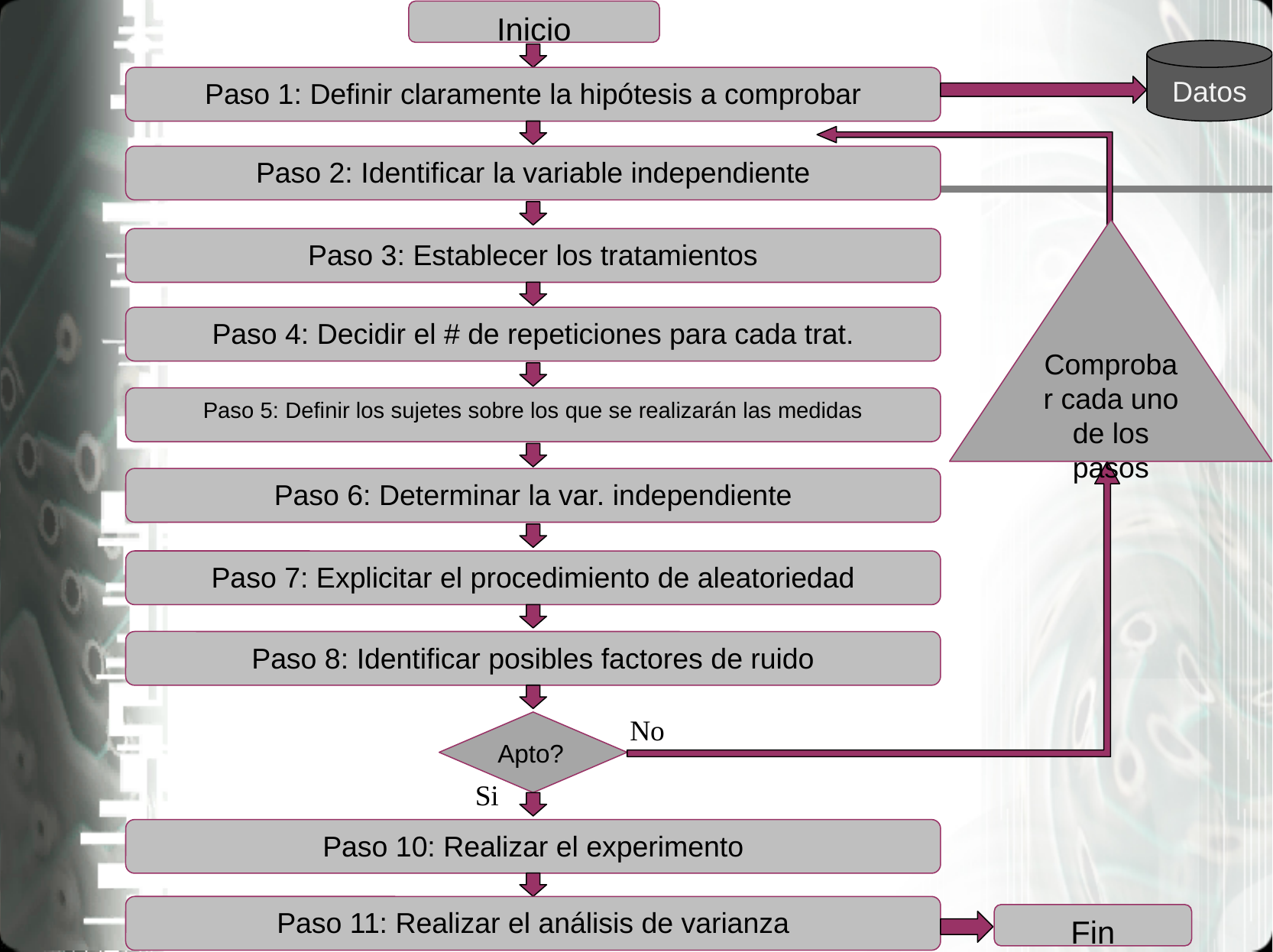

Inicio

Datos

Paso 1: Definir claramente la hipótesis a comprobar

Paso 2: Identificar la variable independiente

Comprobar cada uno de los pasos
Paso 3: Establecer los tratamientos

Paso 4: Decidir el # de repeticiones para cada trat.

Paso 5: Definir los sujetes sobre los que se realizarán las medidas

Paso 6: Determinar la var. independiente

Paso 7: Explicitar el procedimiento de aleatoriedad

Paso 8: Identificar posibles factores de ruido

No
Apto?
Si

Paso 10: Realizar el experimento

Paso 11: Realizar el análisis de varianza
Fin